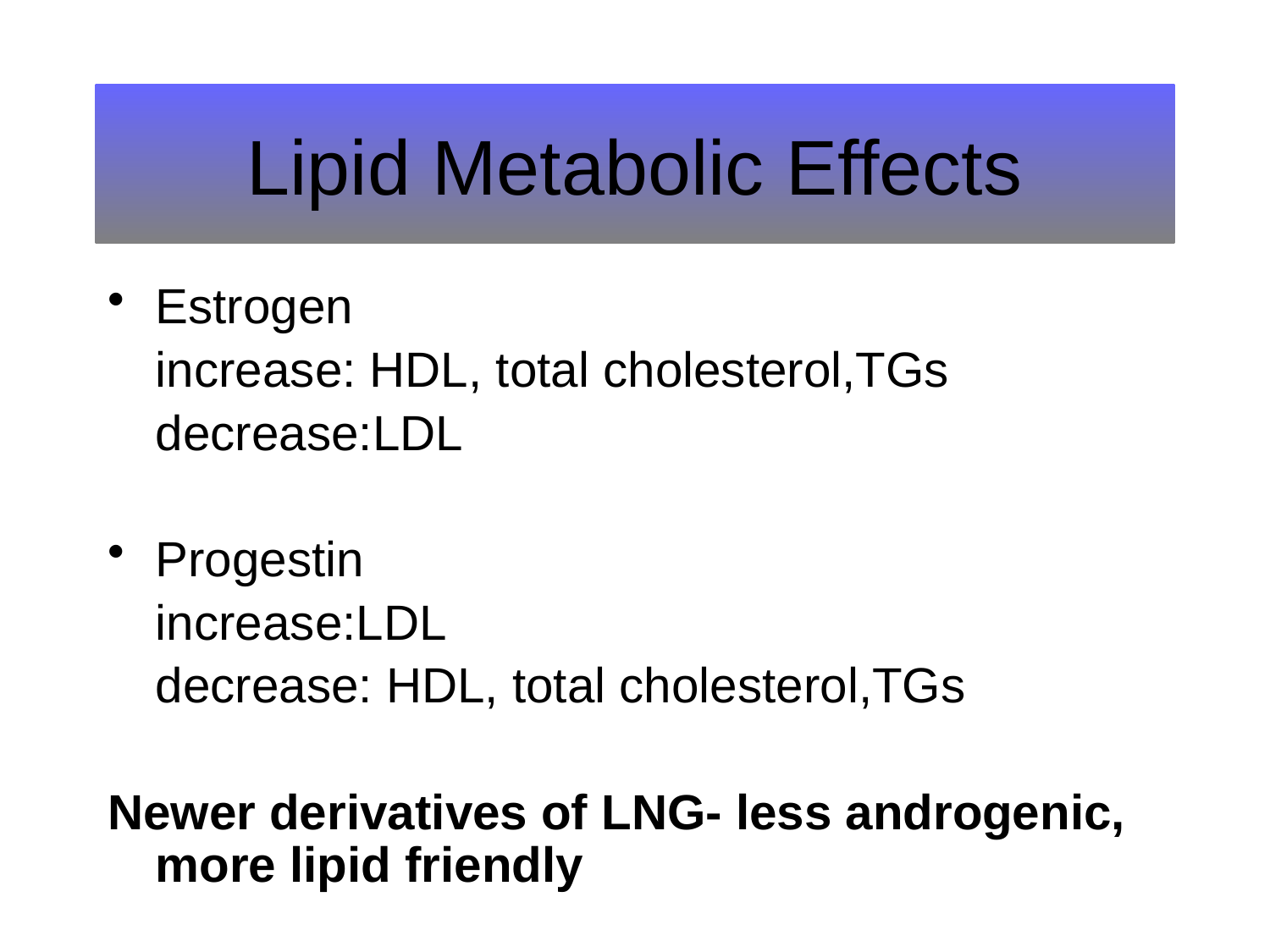

# Lipid Metabolic Effects
Estrogen
	increase: HDL, total cholesterol,TGs
	decrease:LDL

Progestin
	increase:LDL
	decrease: HDL, total cholesterol,TGs

Newer derivatives of LNG- less androgenic, more lipid friendly